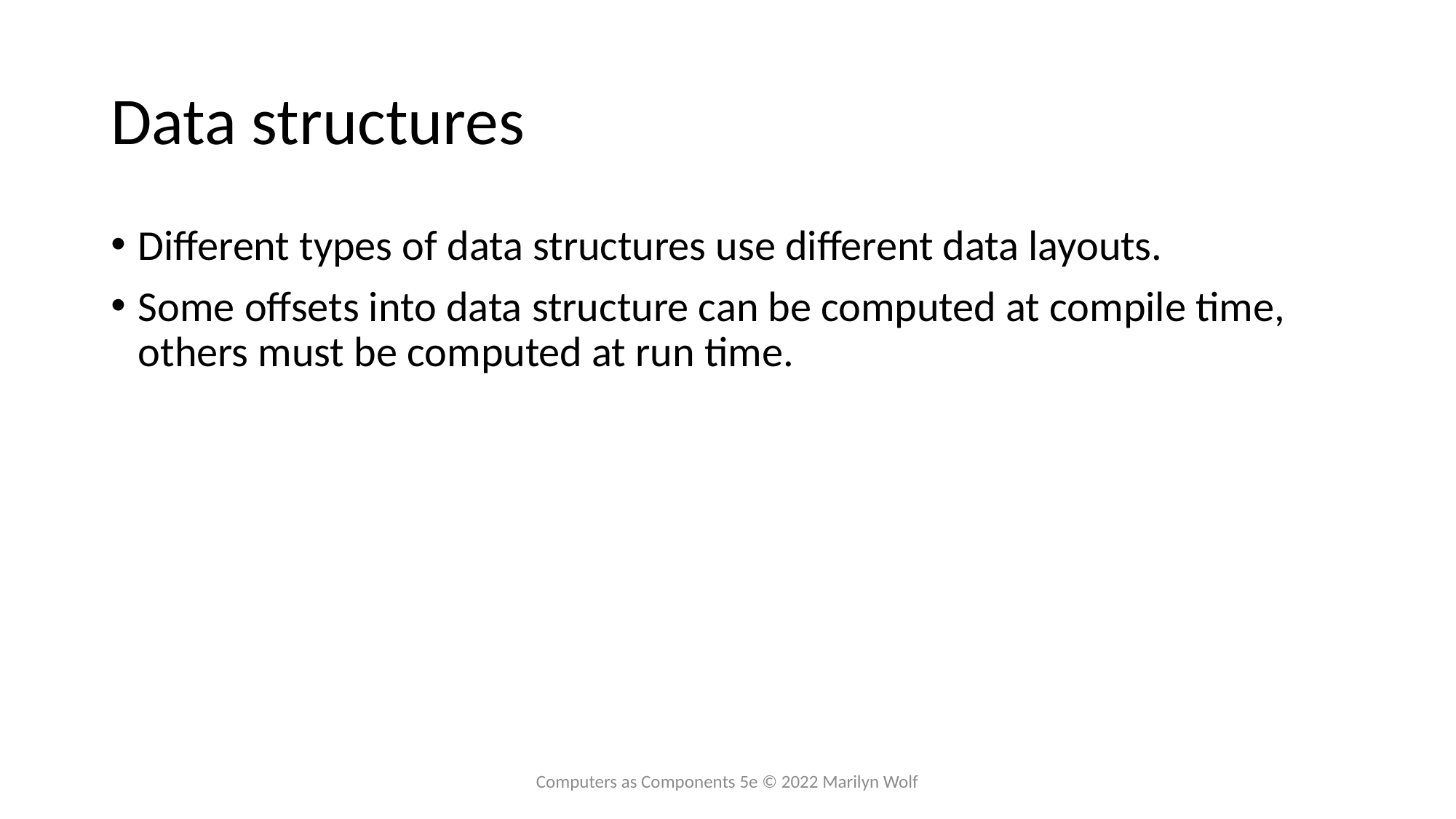

# Data structures
Different types of data structures use different data layouts.
Some offsets into data structure can be computed at compile time, others must be computed at run time.
Computers as Components 5e © 2022 Marilyn Wolf